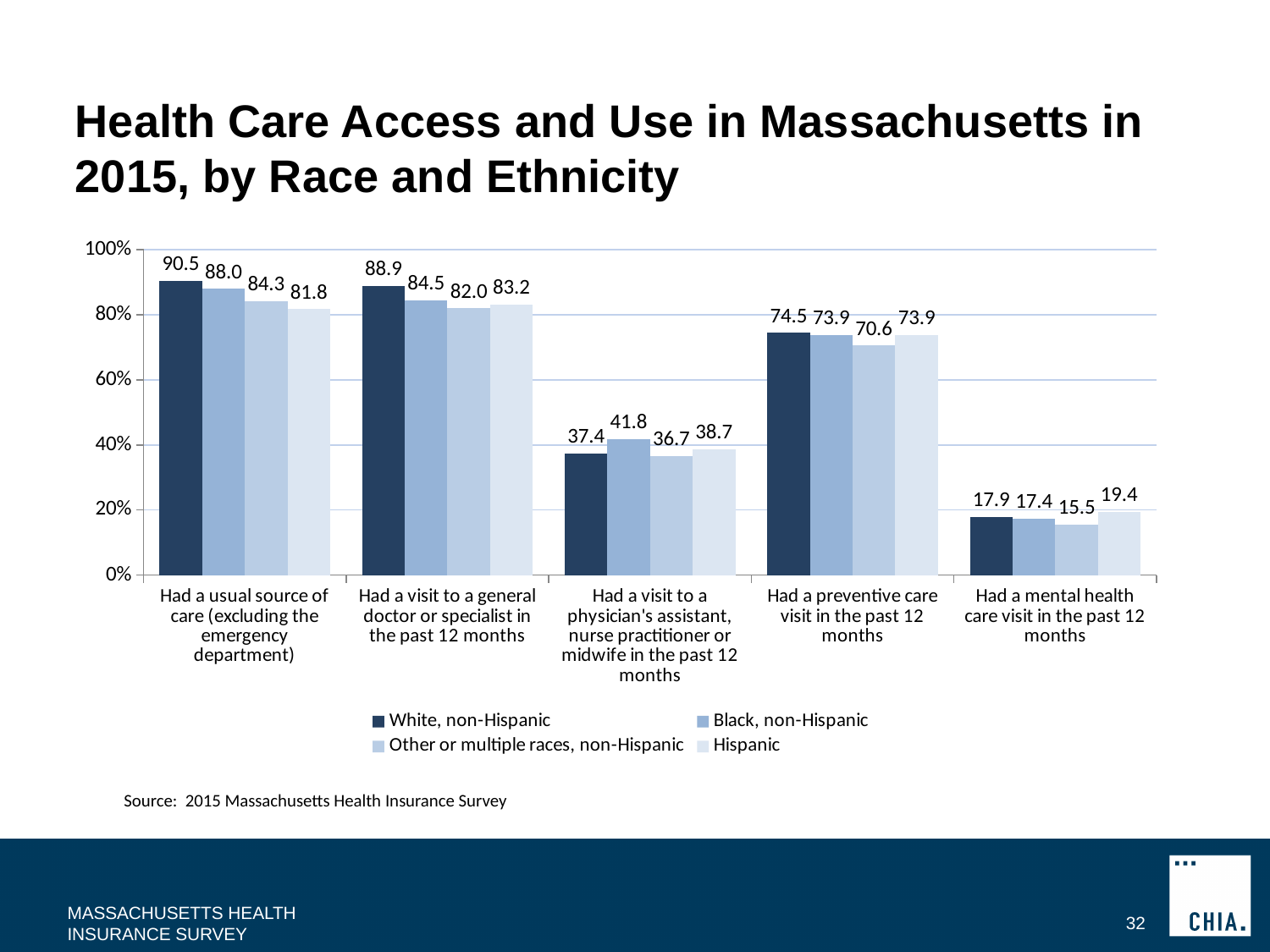

# Health Care Access and Use in Massachusetts in 2015, by Race and Ethnicity

### Chart

| Category | White, non-Hispanic | Black, non-Hispanic | Other or multiple races, non-Hispanic | Hispanic |
|---|---|---|---|---|
| Had a usual source of care (excluding the emergency department) | 90.5 | 88.0 | 84.3 | 81.8 |
| Had a visit to a general doctor or specialist in the past 12 months | 88.9 | 84.5 | 82.0 | 83.2 |
| Had a visit to a physician's assistant, nurse practitioner or midwife in the past 12 months | 37.4 | 41.8 | 36.7 | 38.7 |
| Had a preventive care visit in the past 12 months | 74.5 | 73.9 | 70.6 | 73.9 |
| Had a mental health care visit in the past 12 months | 17.9 | 17.4 | 15.5 | 19.4 |
Source:  2015 Massachusetts Health Insurance Survey
MASSACHUSETTS HEALTH INSURANCE SURVEY
32